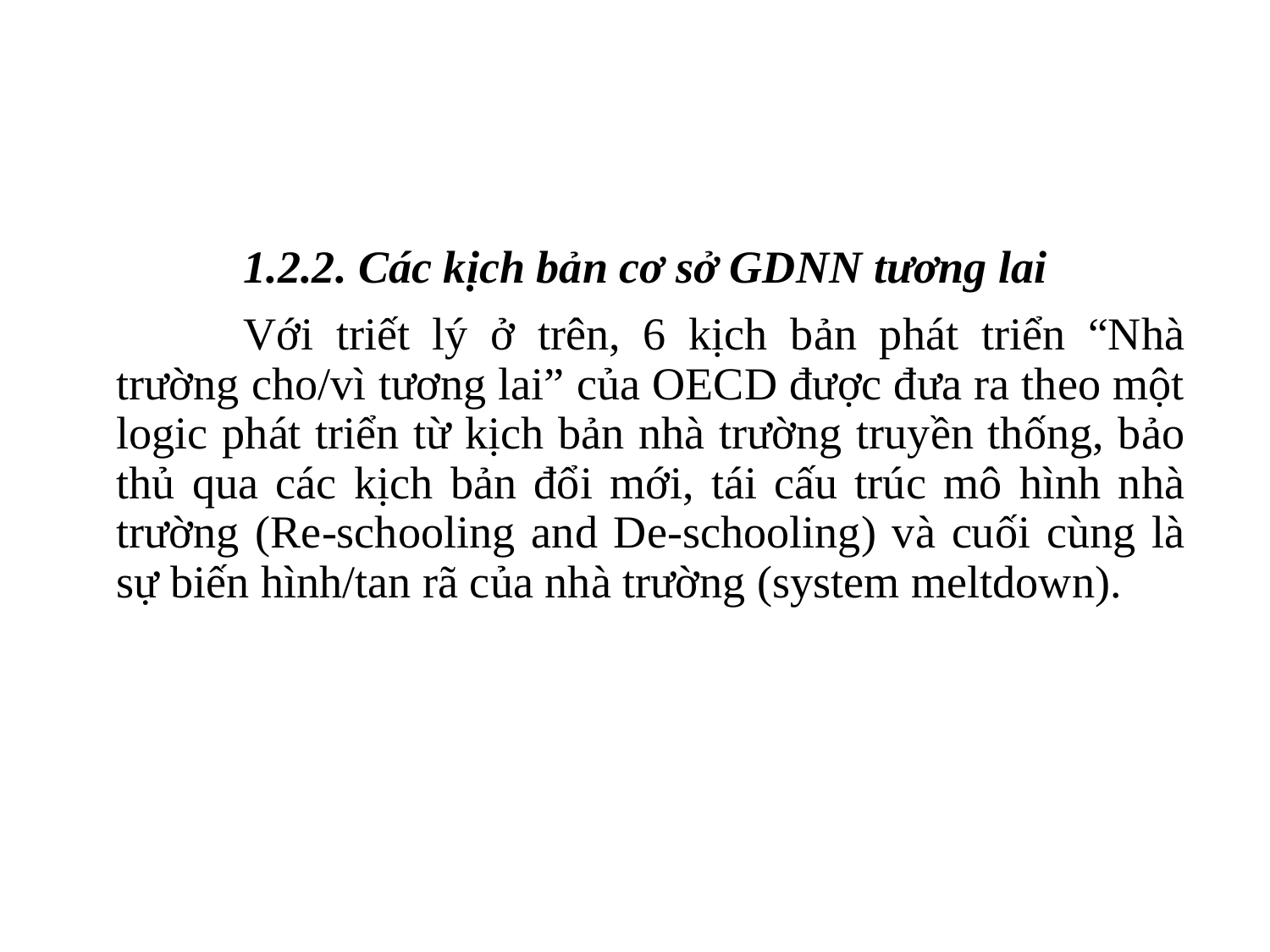

1.2.2. Các kịch bản cơ sở GDNN tương lai
	Với triết lý ở trên, 6 kịch bản phát triển “Nhà trường cho/vì tương lai” của OECD được đưa ra theo một logic phát triển từ kịch bản nhà trường truyền thống, bảo thủ qua các kịch bản đổi mới, tái cấu trúc mô hình nhà trường (Re-schooling and De-schooling) và cuối cùng là sự biến hình/tan rã của nhà trường (system meltdown).